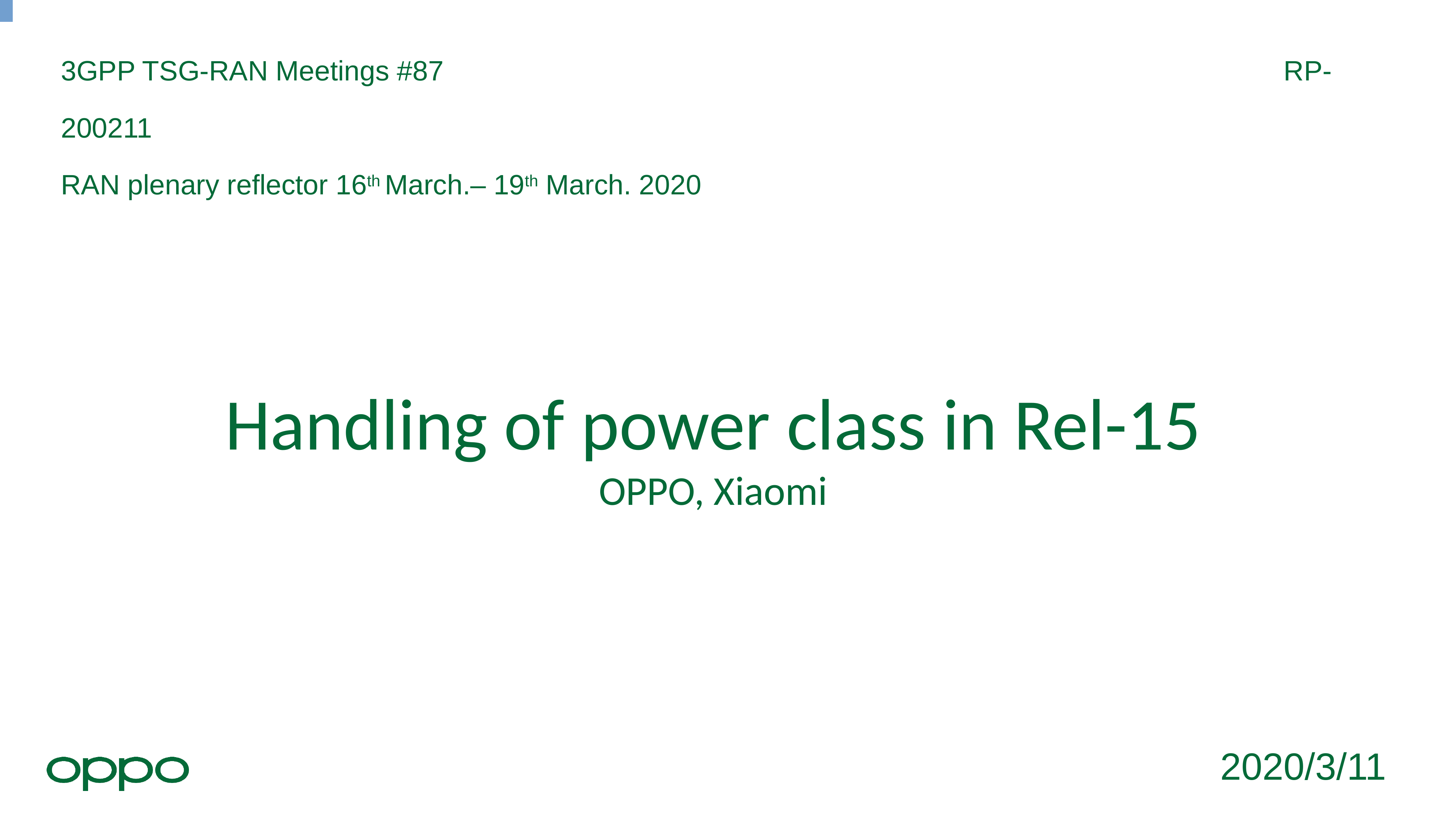

3GPP TSG-RAN Meetings #87	                                                                                                          RP-200211
RAN plenary reflector 16th March.– 19th March. 2020
# Handling of power class in Rel-15 OPPO, Xiaomi